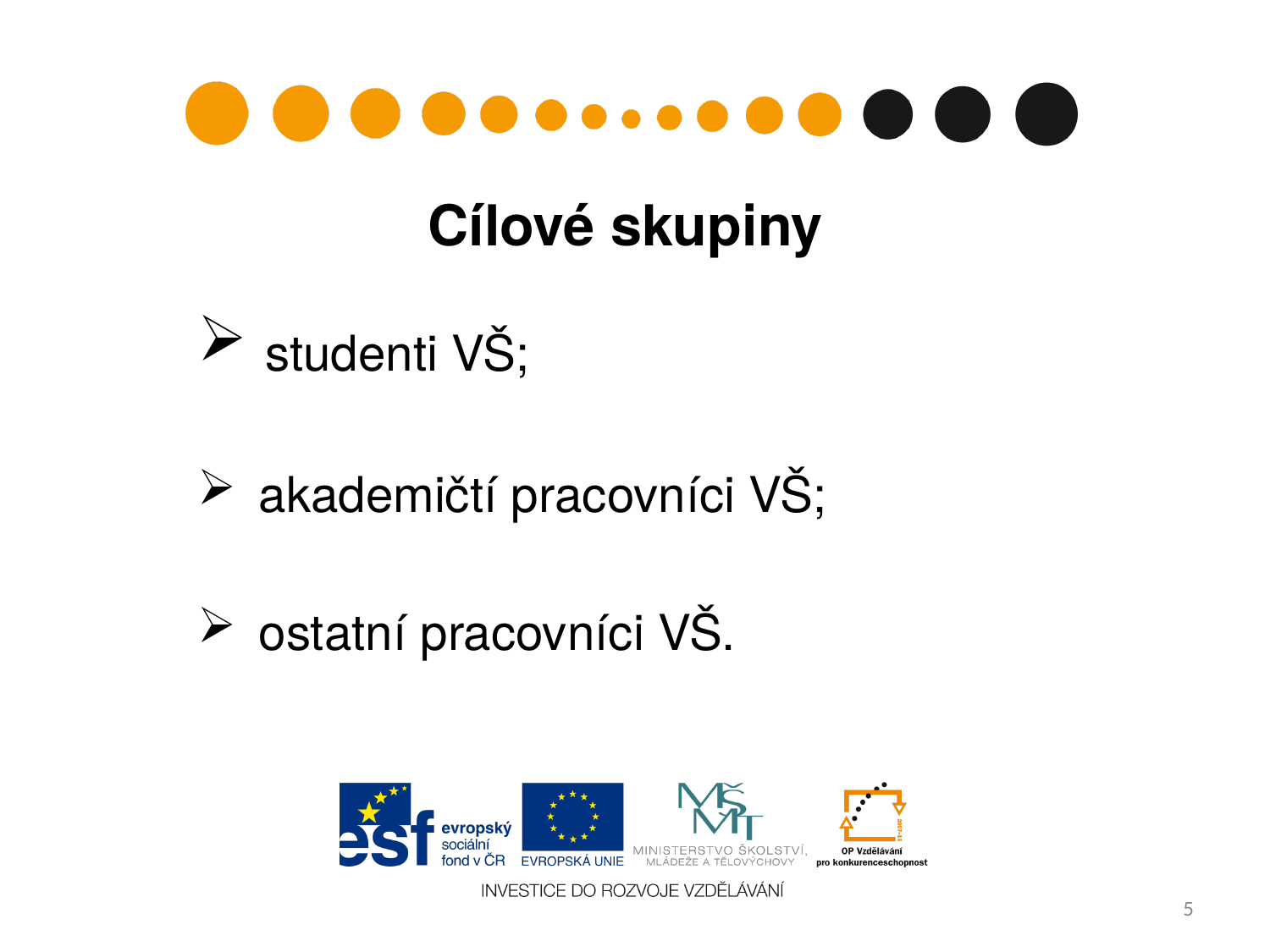

# Cílové skupiny
 studenti VŠ;

 akademičtí pracovníci VŠ;

 ostatní pracovníci VŠ.
5